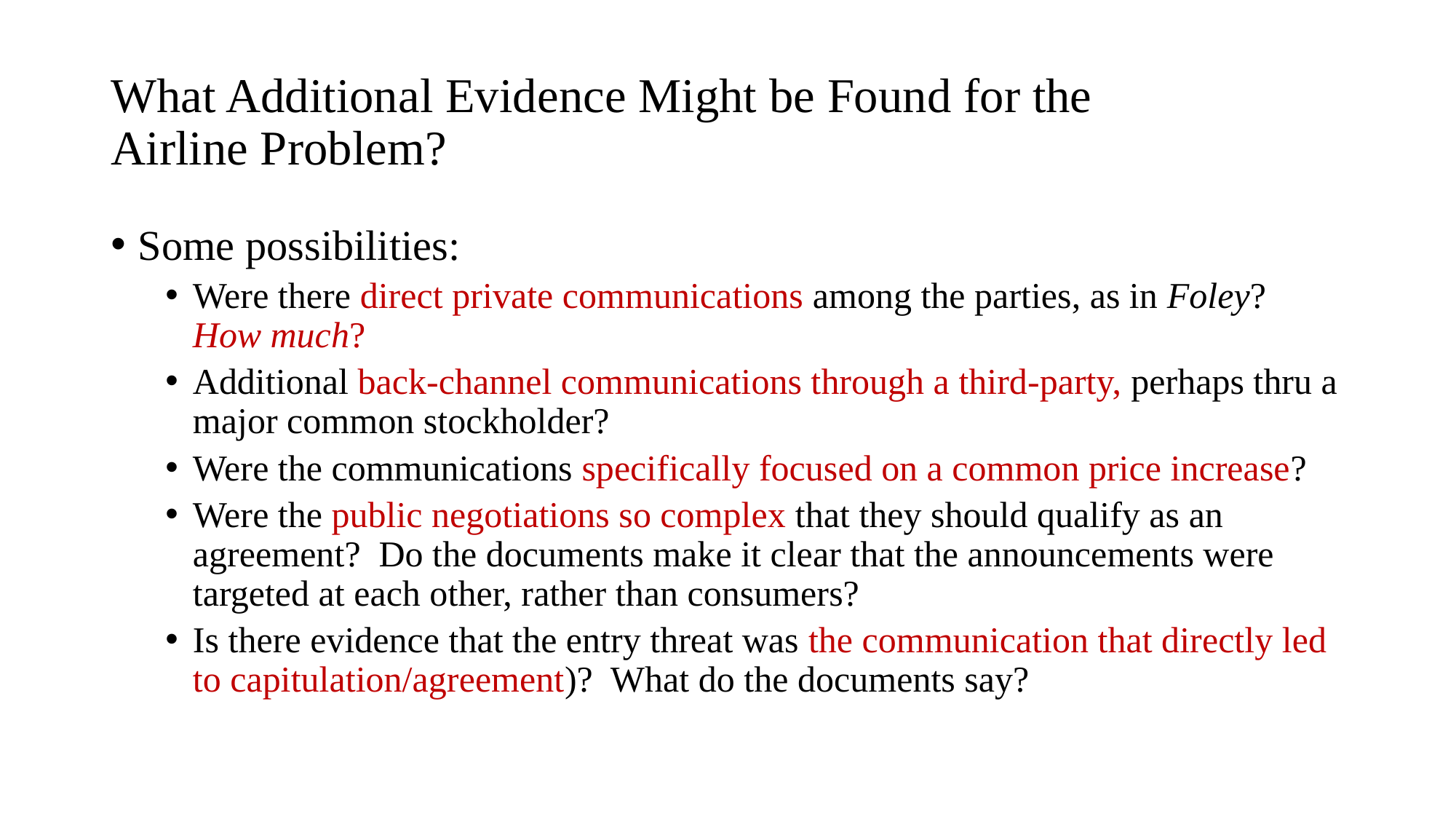

# What Additional Evidence Might be Found for the Airline Problem?
Some possibilities:
Were there direct private communications among the parties, as in Foley?  How much?
Additional back-channel communications through a third-party, perhaps thru a major common stockholder?
Were the communications specifically focused on a common price increase?
Were the public negotiations so complex that they should qualify as an agreement?  Do the documents make it clear that the announcements were targeted at each other, rather than consumers?
Is there evidence that the entry threat was the communication that directly led to capitulation/agreement)?  What do the documents say?